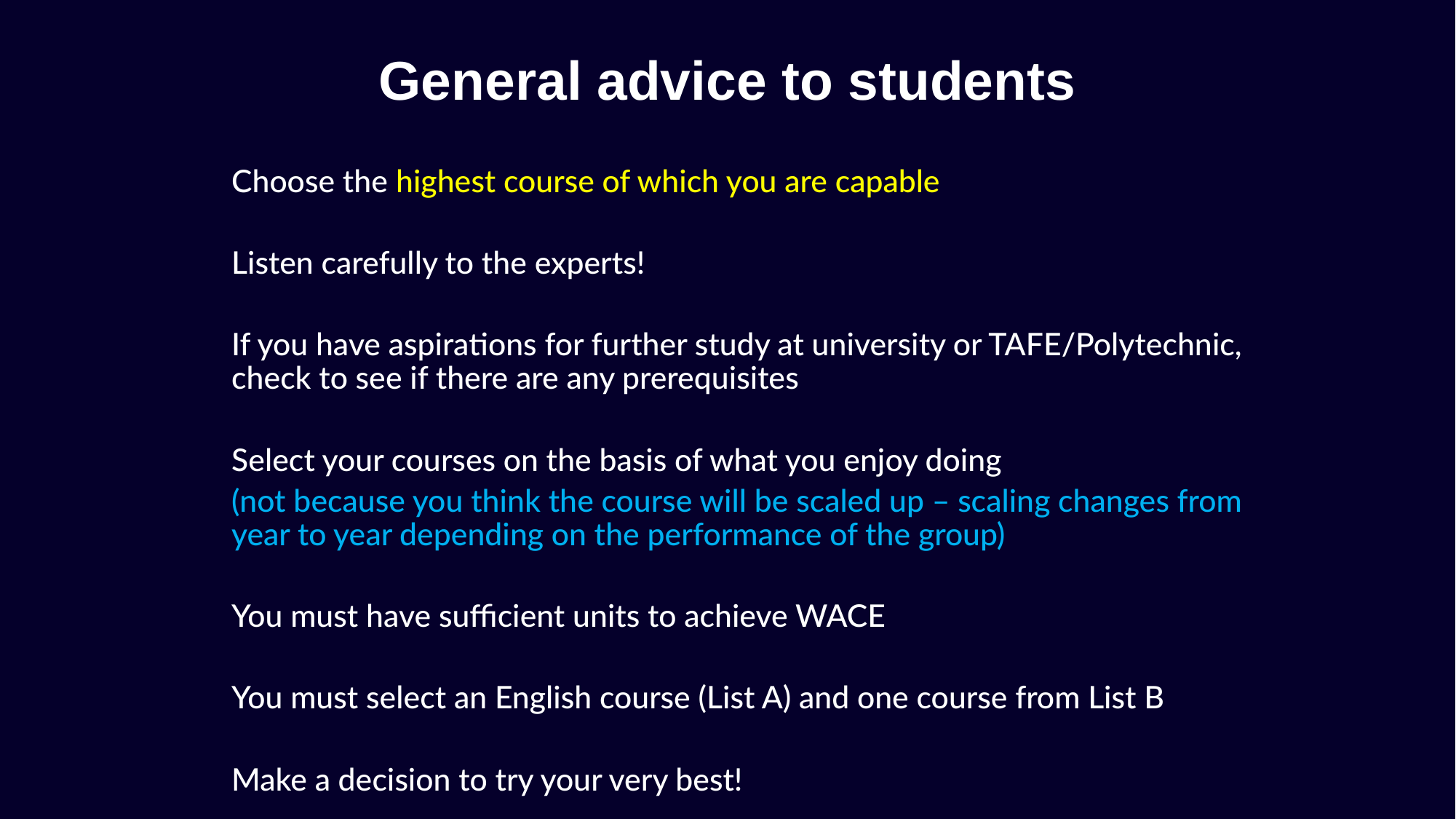

# General advice to students
Choose the highest course of which you are capable

Listen carefully to the experts!

If you have aspirations for further study at university or TAFE/Polytechnic, check to see if there are any prerequisites

Select your courses on the basis of what you enjoy doing
(not because you think the course will be scaled up – scaling changes from year to year depending on the performance of the group)

You must have sufficient units to achieve WACE

You must select an English course (List A) and one course from List B

Make a decision to try your very best!